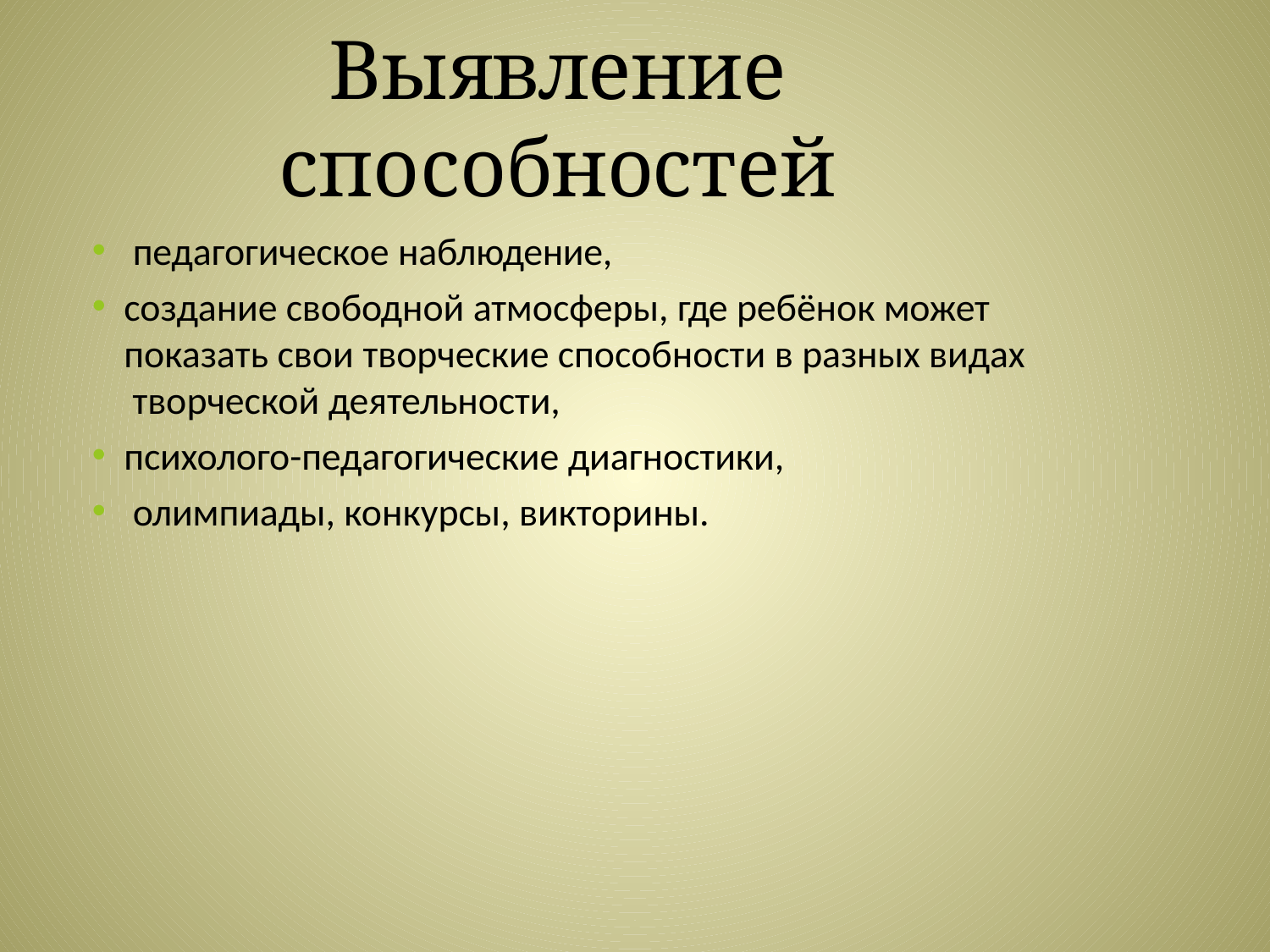

# Выявление способностей
педагогическое наблюдение,
создание свободной атмосферы, где ребёнок может
показать свои творческие способности в разных видах  творческой деятельности,
психолого-педагогические диагностики,
олимпиады, конкурсы, викторины.